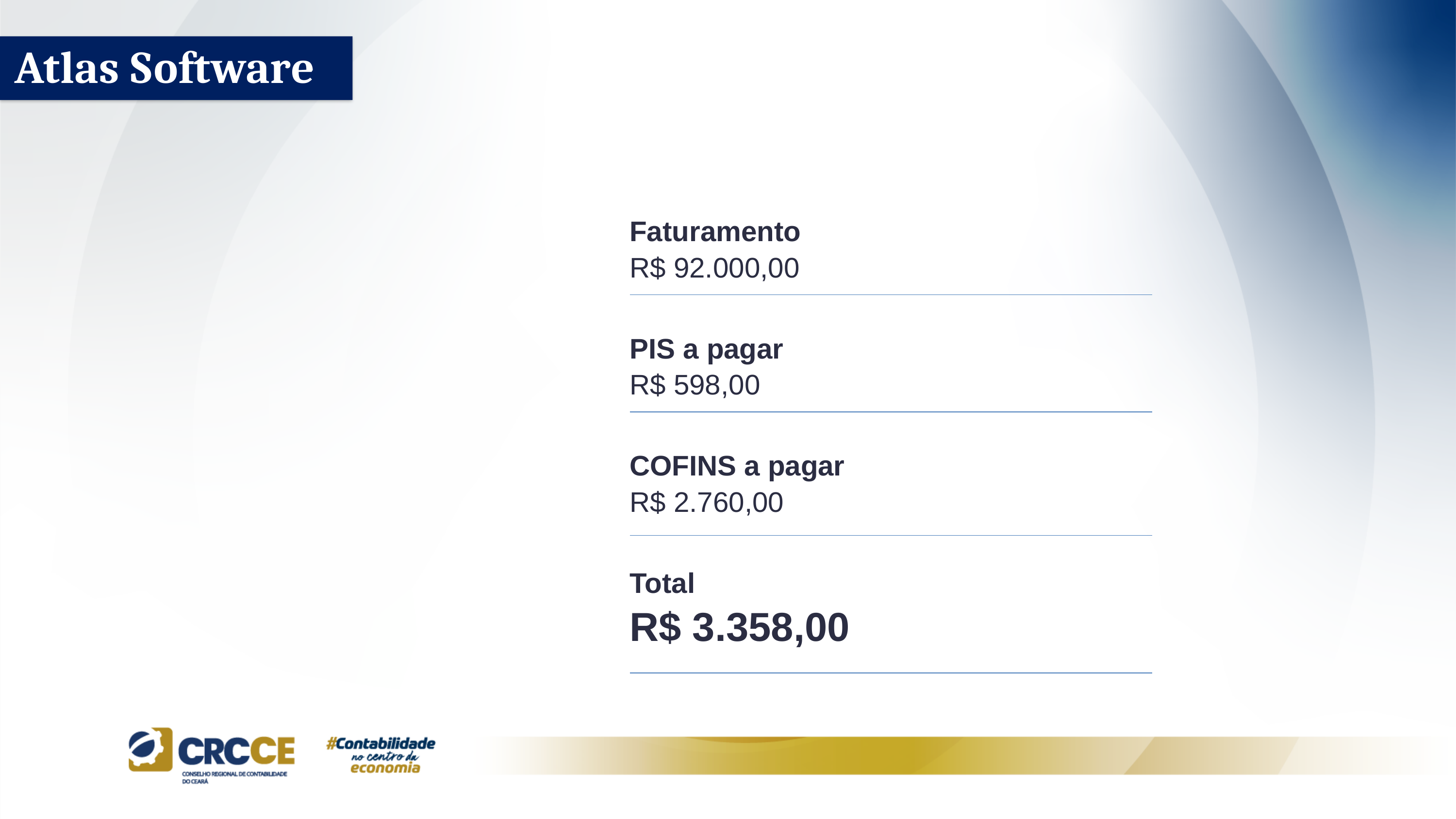

Atlas Software

Faturamento
R$ 92.000,00
PIS a pagar
R$ 598,00
COFINS a pagar
R$ 2.760,00
Total
R$ 3.358,00